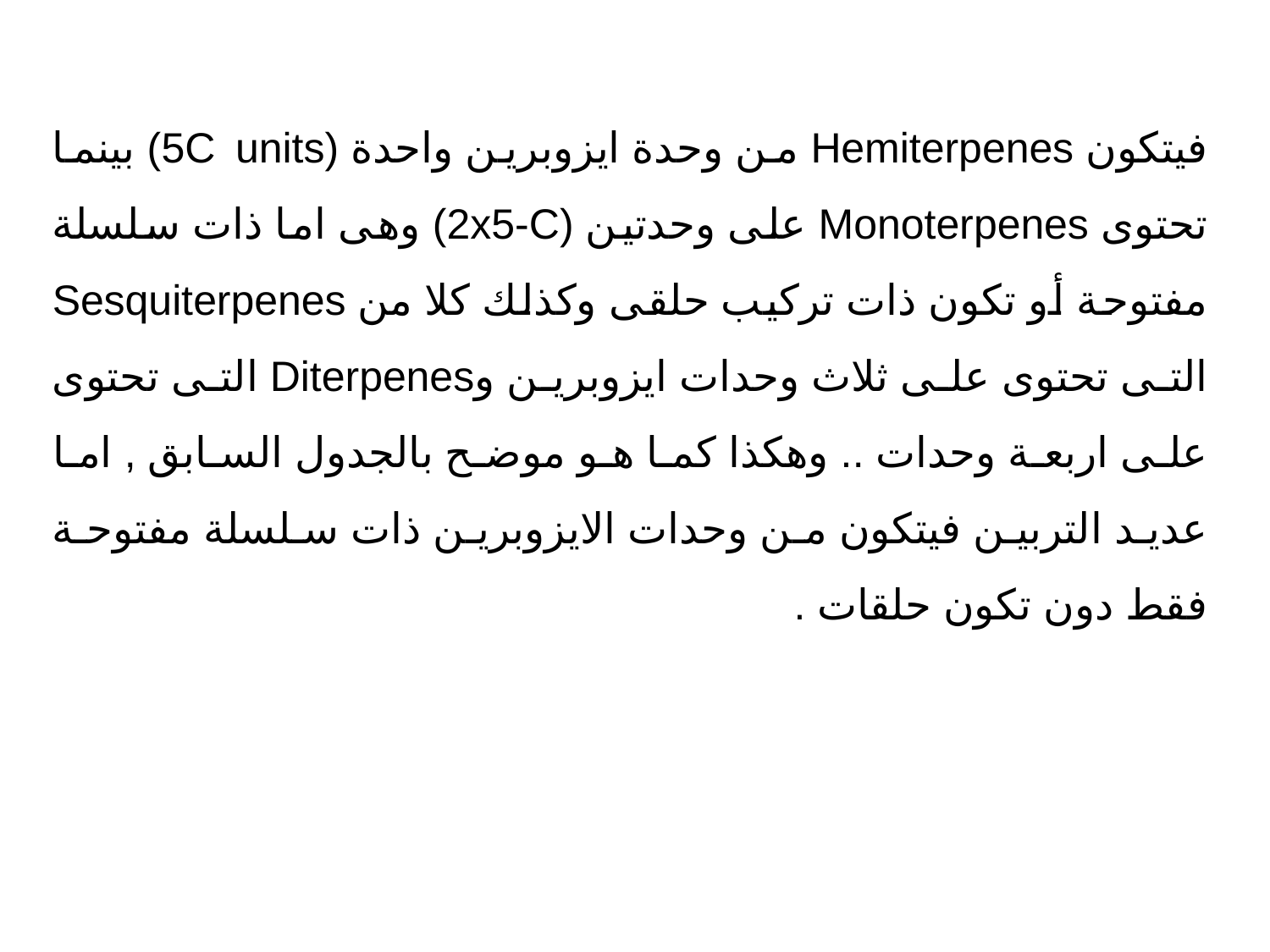

فيتكون Hemiterpenes من وحدة ايزوبرين واحدة (5C units) بينما تحتوى Monoterpenes على وحدتين (2x5-C) وهى اما ذات سلسلة مفتوحة أو تكون ذات تركيب حلقى وكذلك كلا من Sesquiterpenes التى تحتوى على ثلاث وحدات ايزوبرين وDiterpenes التى تحتوى على اربعة وحدات .. وهكذا كما هو موضح بالجدول السابق , اما عديد التربين فيتكون من وحدات الايزوبرين ذات سلسلة مفتوحة فقط دون تكون حلقات .